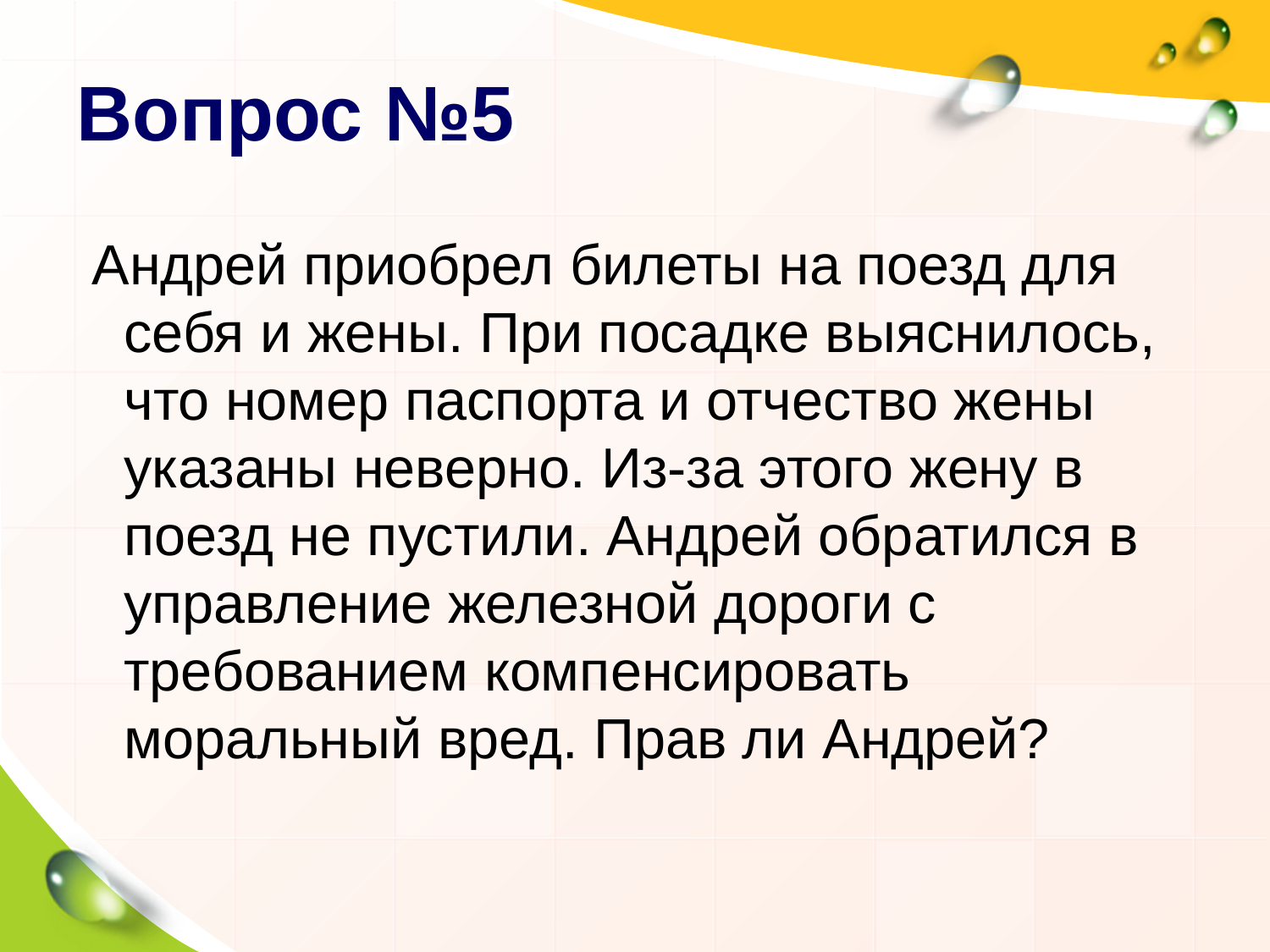

# Вопрос №5
 Андрей приобрел билеты на поезд для себя и жены. При посадке выяснилось, что номер паспорта и отчество жены указаны неверно. Из-за этого жену в поезд не пустили. Андрей обратился в управление железной дороги с требованием компенсировать моральный вред. Прав ли Андрей?